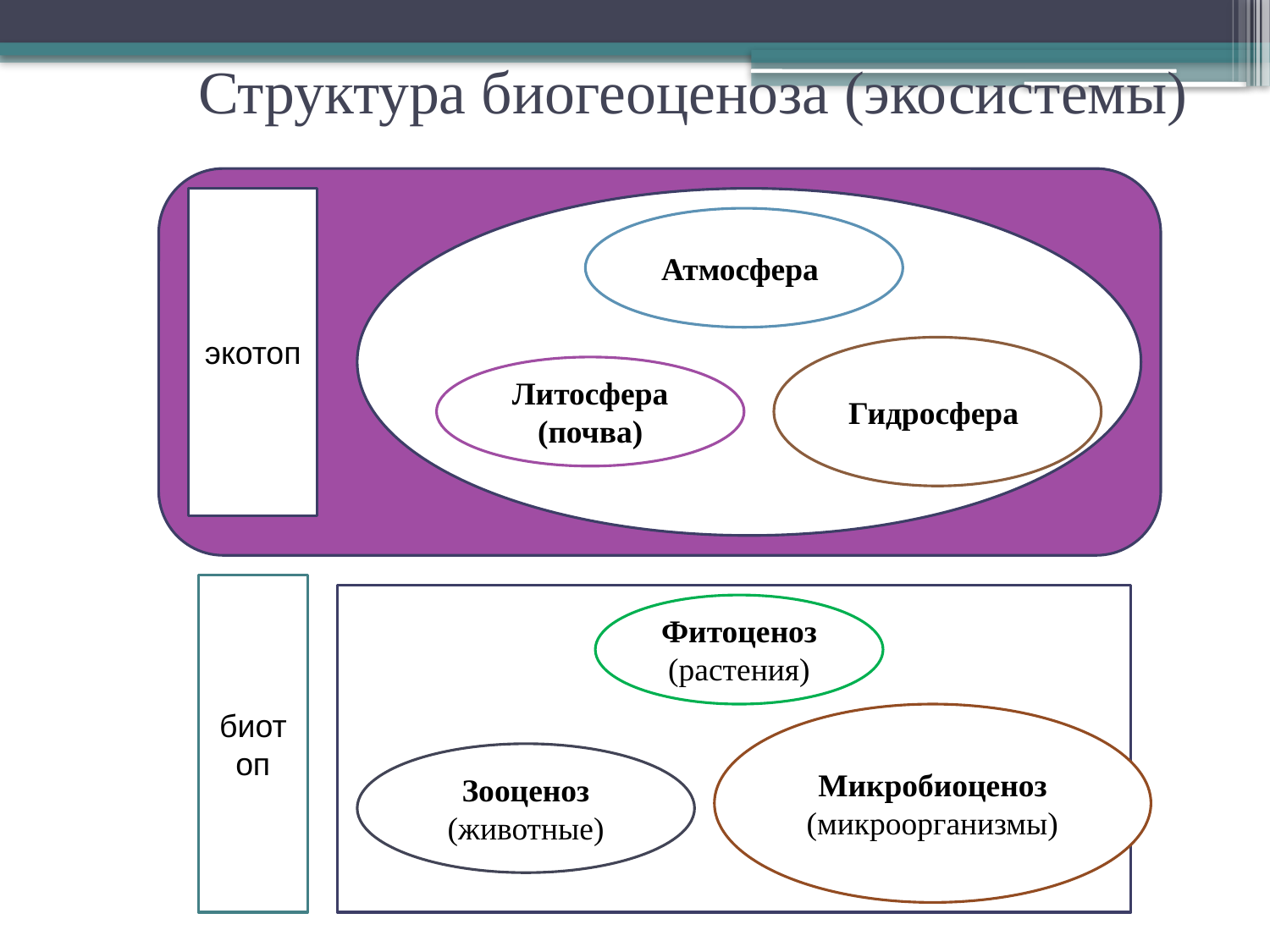

# Структура биогеоценоза (экосистемы)

экотоп

Атмосфера
Гидросфера
Литосфера (почва)

биотоп

Фитоценоз (растения)
Микробиоценоз (микроорганизмы)
Зооценоз (животные)